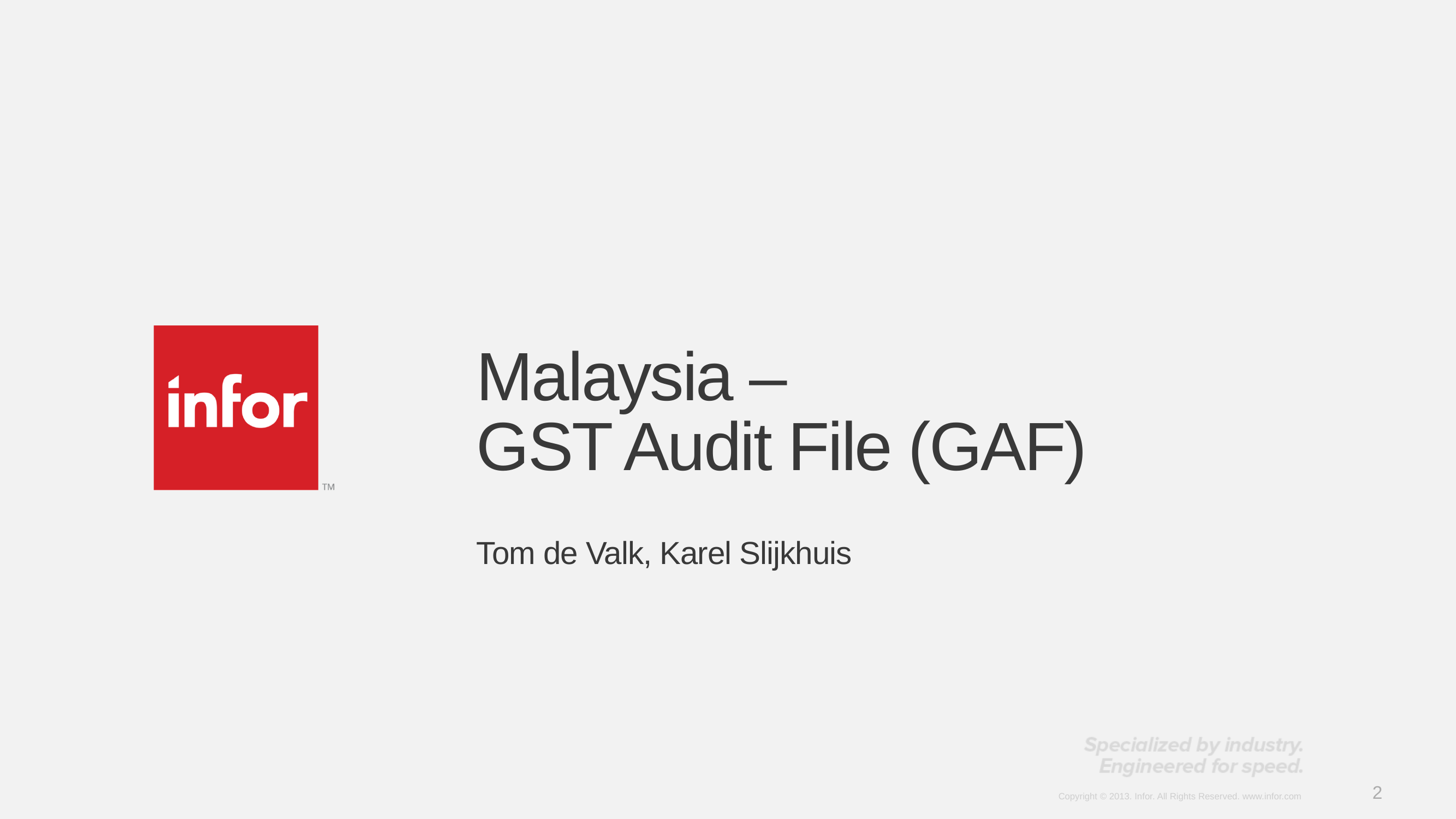

# Malaysia – GST Audit File (GAF)
Tom de Valk, Karel Slijkhuis